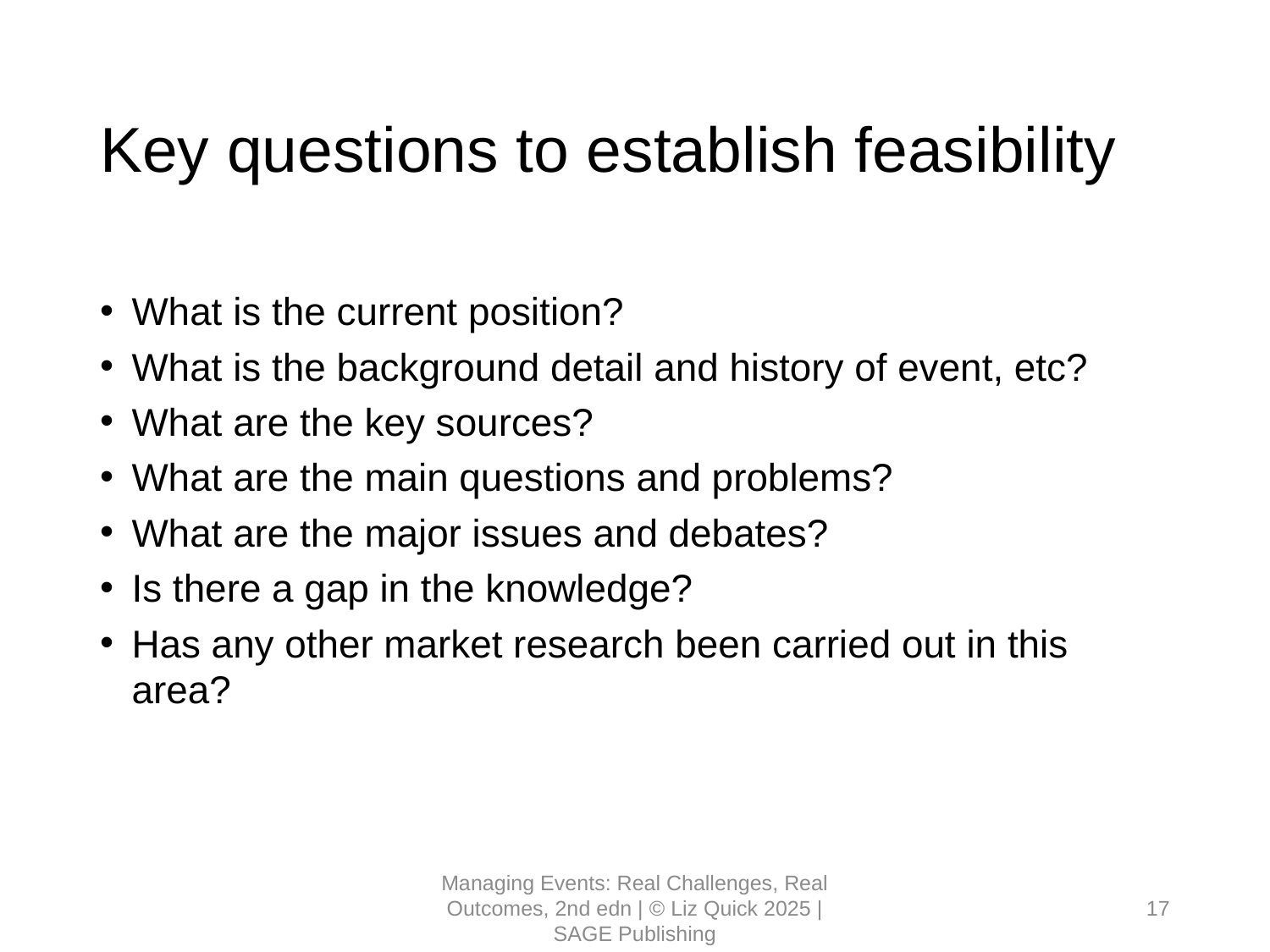

# Key questions to establish feasibility
What is the current position?
What is the background detail and history of event, etc?
What are the key sources?
What are the main questions and problems?
What are the major issues and debates?
Is there a gap in the knowledge?
Has any other market research been carried out in this area?
Managing Events: Real Challenges, Real Outcomes, 2nd edn | © Liz Quick 2025 | SAGE Publishing
17